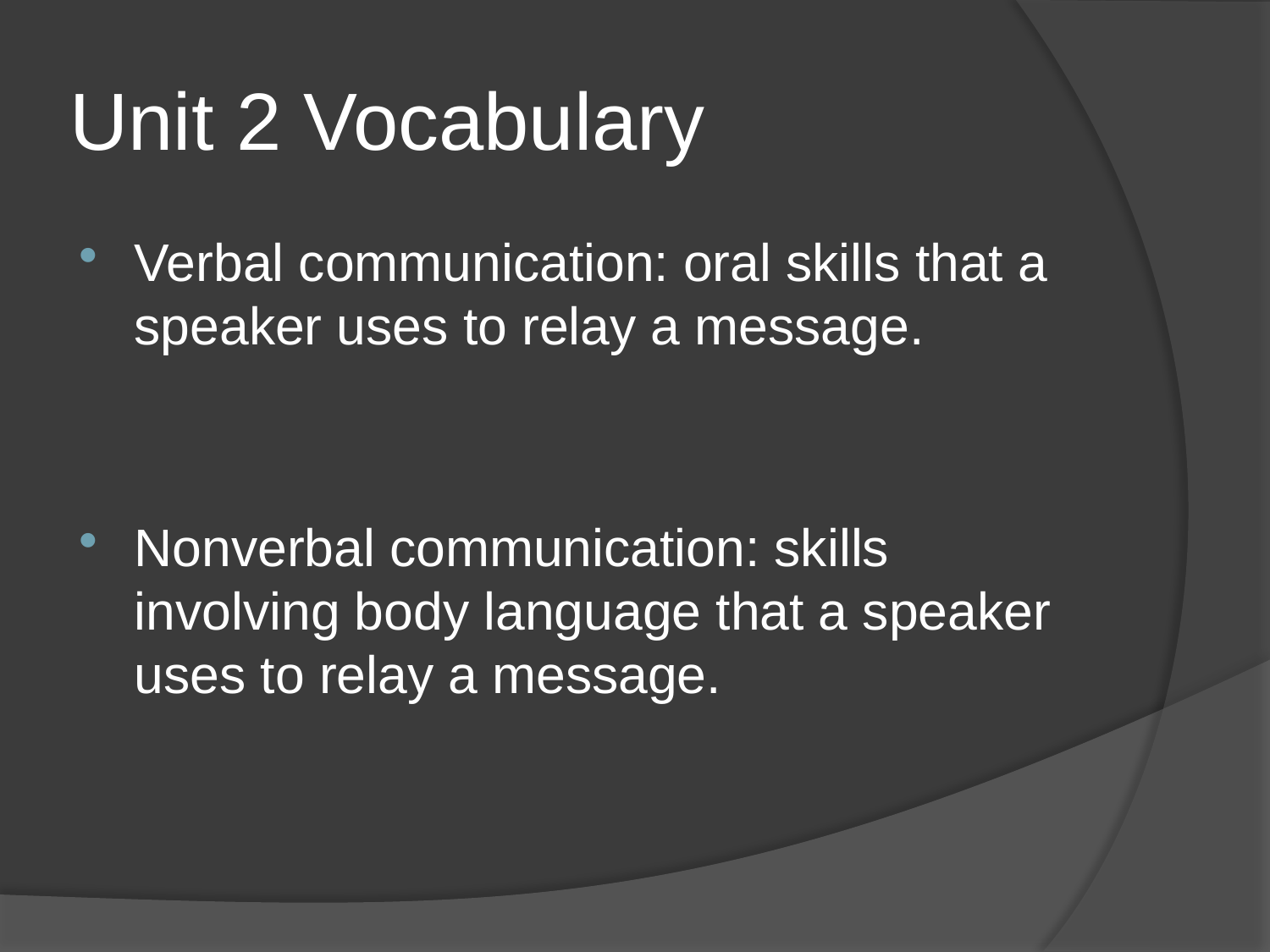

# Unit 2 Vocabulary
Verbal communication: oral skills that a speaker uses to relay a message.

Nonverbal communication: skills involving body language that a speaker uses to relay a message.